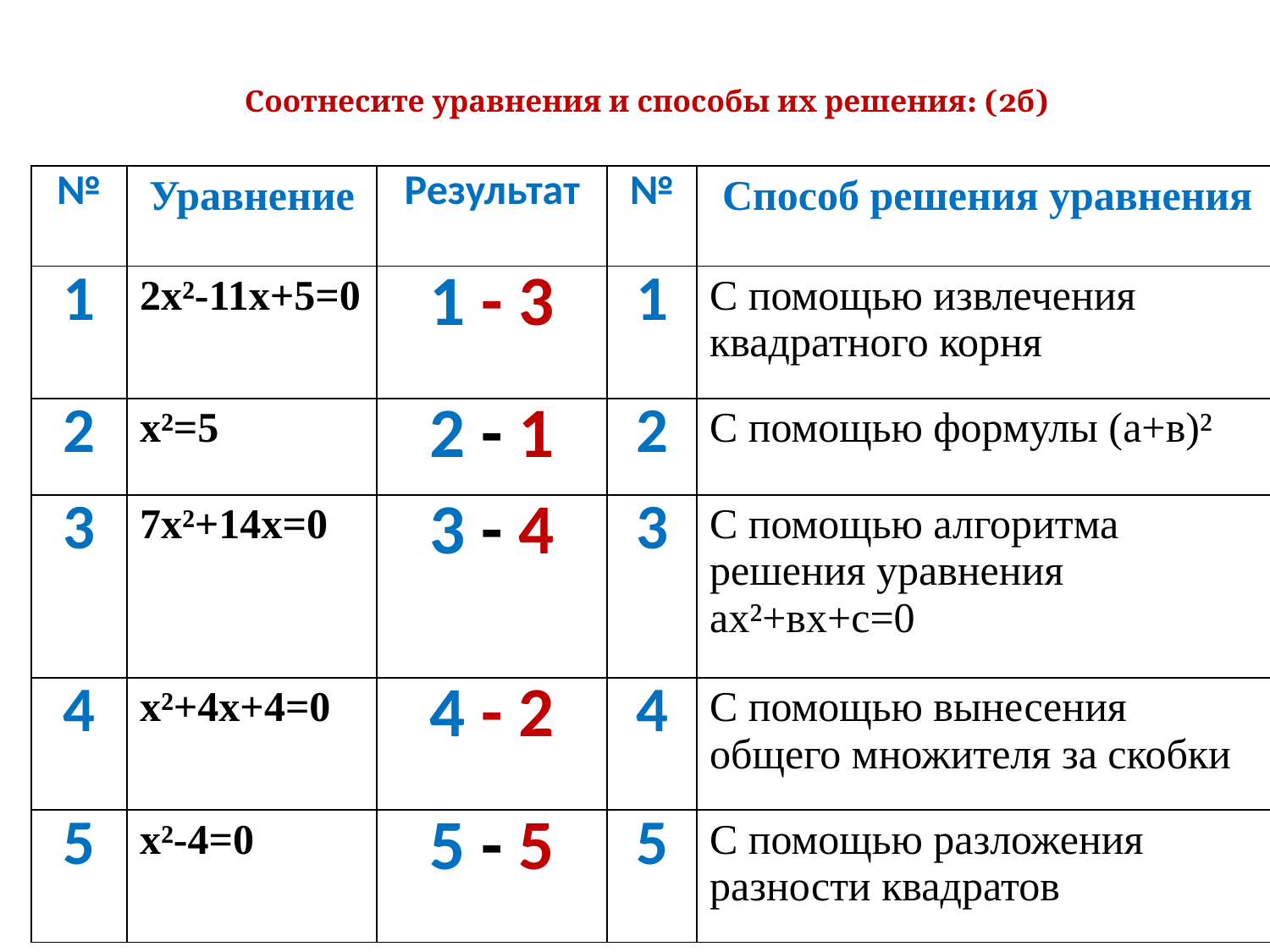

# Соотнесите уравнения и способы их решения: (2б)
| № | Уравнение | Результат | № | Способ решения уравнения |
| --- | --- | --- | --- | --- |
| 1 | 2х²-11х+5=0 | 1 - 3 | 1 | С помощью извлечения квадратного корня |
| 2 | х²=5 | 2 - 1 | 2 | С помощью формулы (а+в)² |
| 3 | 7х²+14х=0 | 3 - 4 | 3 | С помощью алгоритма решения уравнения ах²+вх+с=0 |
| 4 | х²+4х+4=0 | 4 - 2 | 4 | С помощью вынесения общего множителя за скобки |
| 5 | х²-4=0 | 5 - 5 | 5 | С помощью разложения разности квадратов |